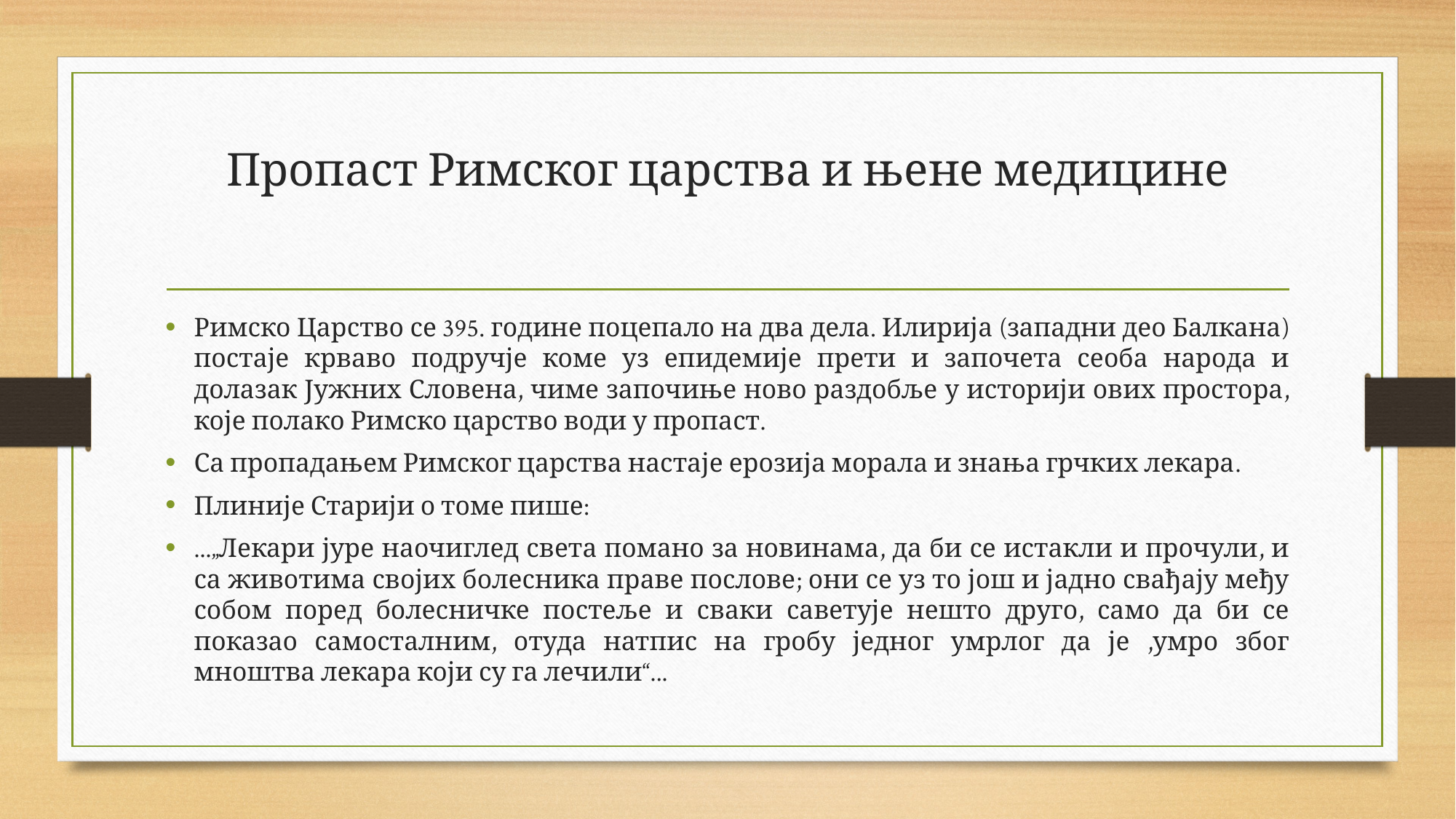

# Пропаст Римског царства и њене медицине
Римско Царство се 395. године поцепало на два дела. Илирија (западни део Балкана) постаје крваво подручје коме уз епидемије прети и започета сеоба народа и долазак Јужних Словена, чиме започиње ново раздобље у историји ових простора, које полако Римско царство води у пропаст.
Са пропадањем Римског царства настаје ерозија морала и знања грчких лекара.
Плиније Старији о томе пише:
...„Лекари јуре наочиглед света помано за новинама, да би се истакли и прочули, и са животима својих болесника праве послове; они се уз то још и јадно свађају међу собом поред болесничке постеље и сваки саветује нешто друго, само да би се показао самосталним, отуда натпис на гробу једног умрлог да је ,умро због мноштва лекара који су га лечили“...